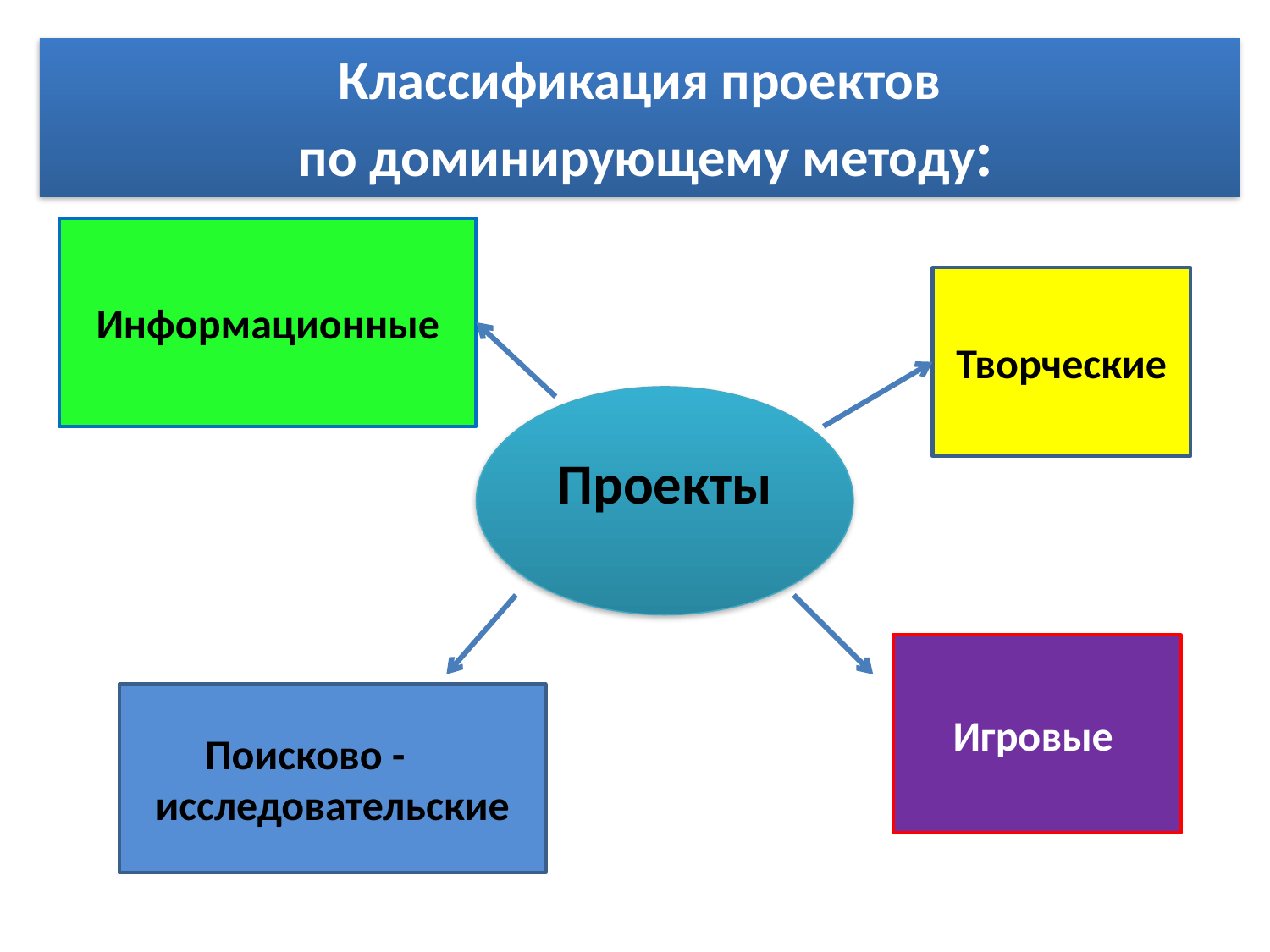

# Классификация проектов по доминирующему методу:
Информационные

Творческие
Проекты

Игровые
   Поисково -         исследовательские